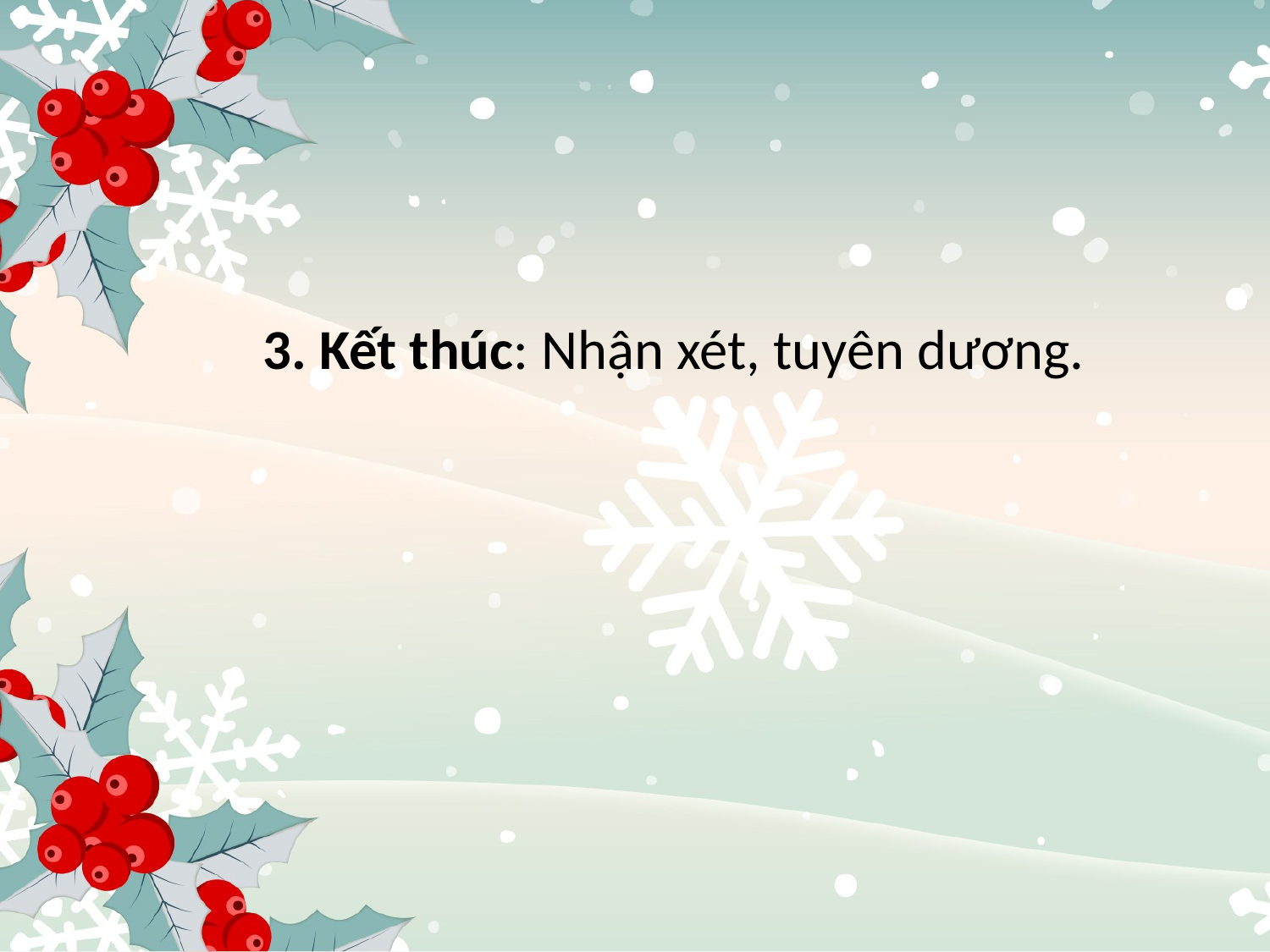

3. Kết thúc: Nhận xét, tuyên dương.